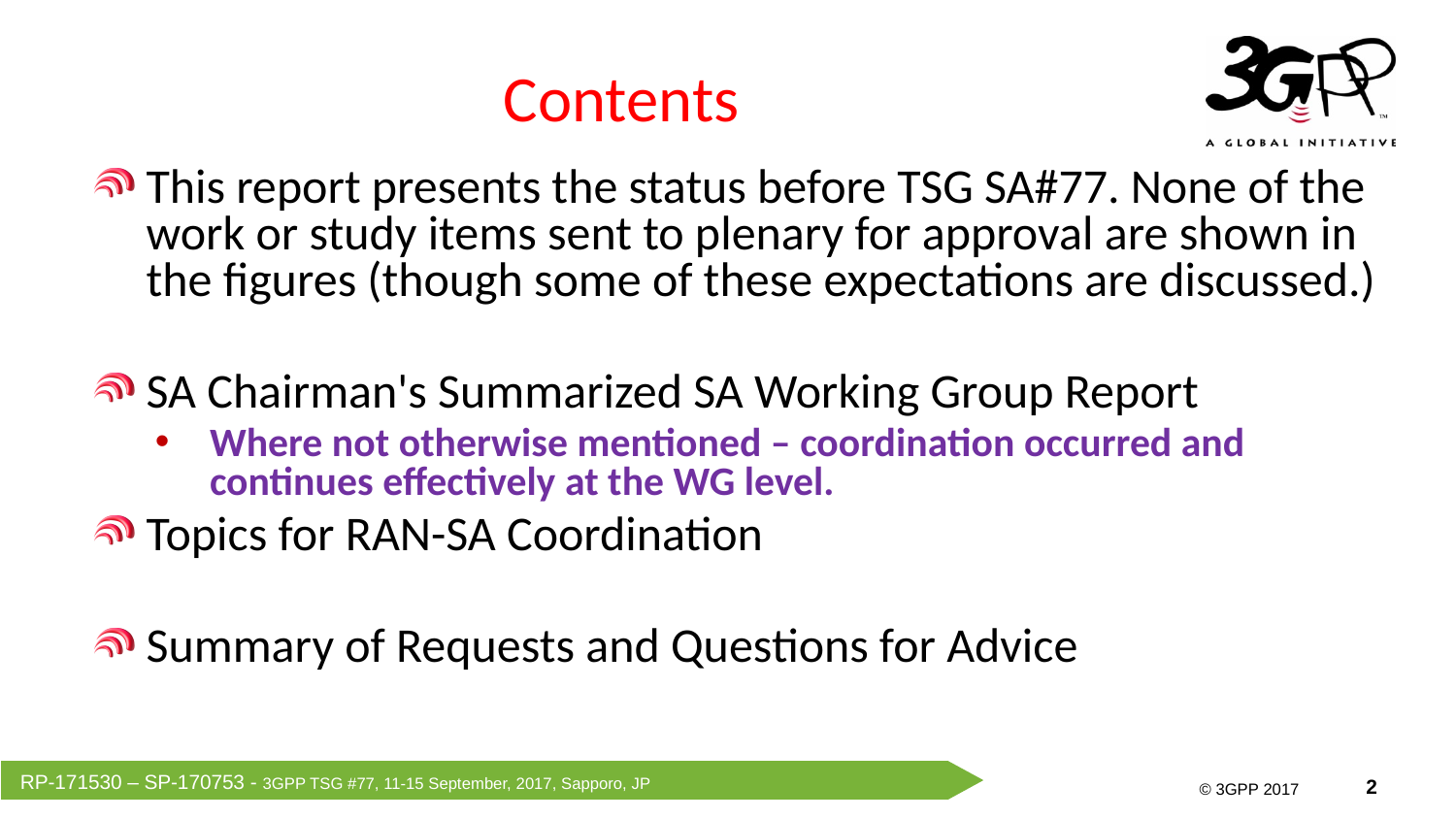

# Contents
This report presents the status before TSG SA#77. None of the work or study items sent to plenary for approval are shown in the figures (though some of these expectations are discussed.)

SA Chairman's Summarized SA Working Group Report
Where not otherwise mentioned – coordination occurred and continues effectively at the WG level.
Topics for RAN-SA Coordination

Summary of Requests and Questions for Advice